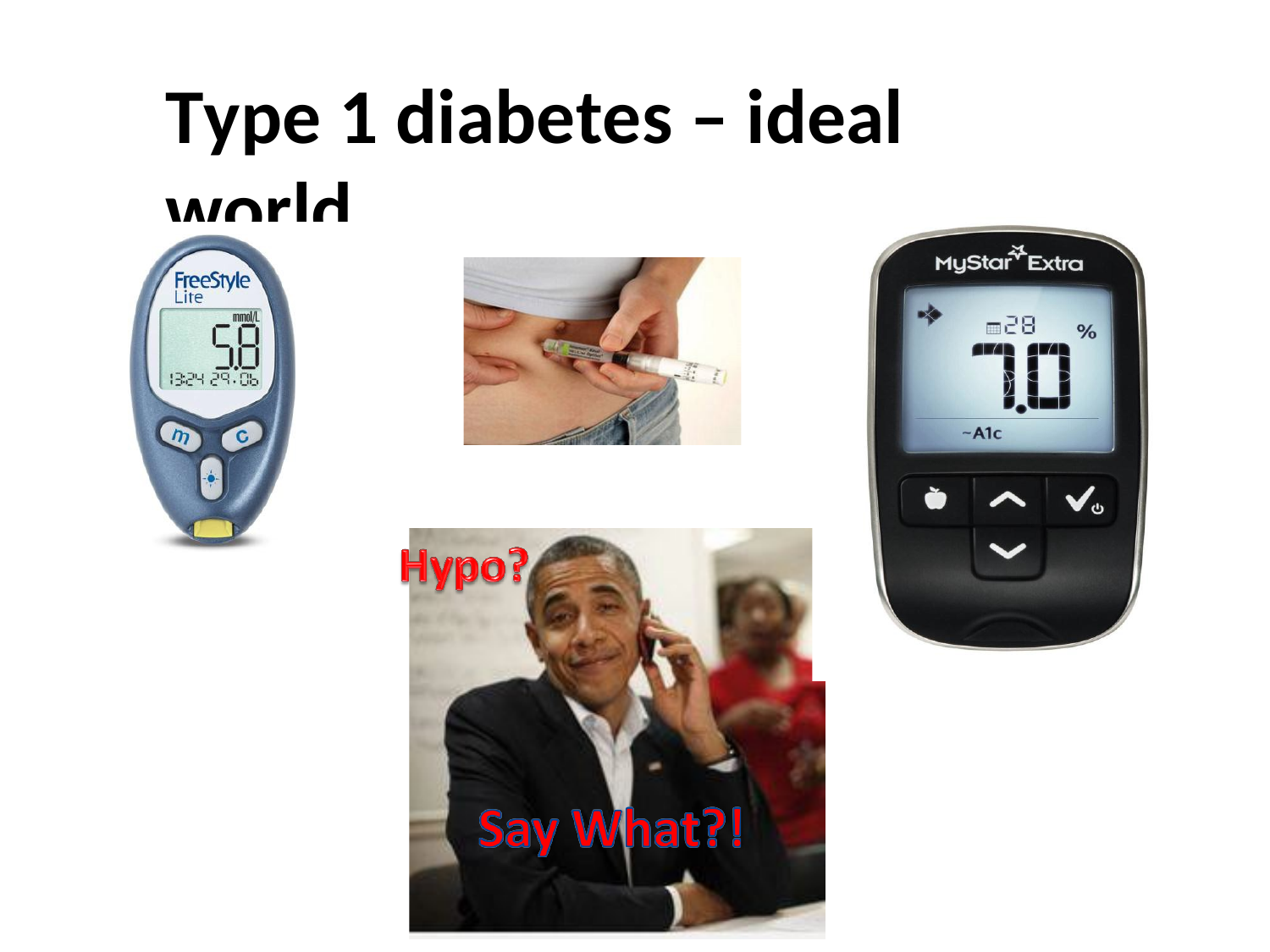

# Type 1 diabetes – ideal world